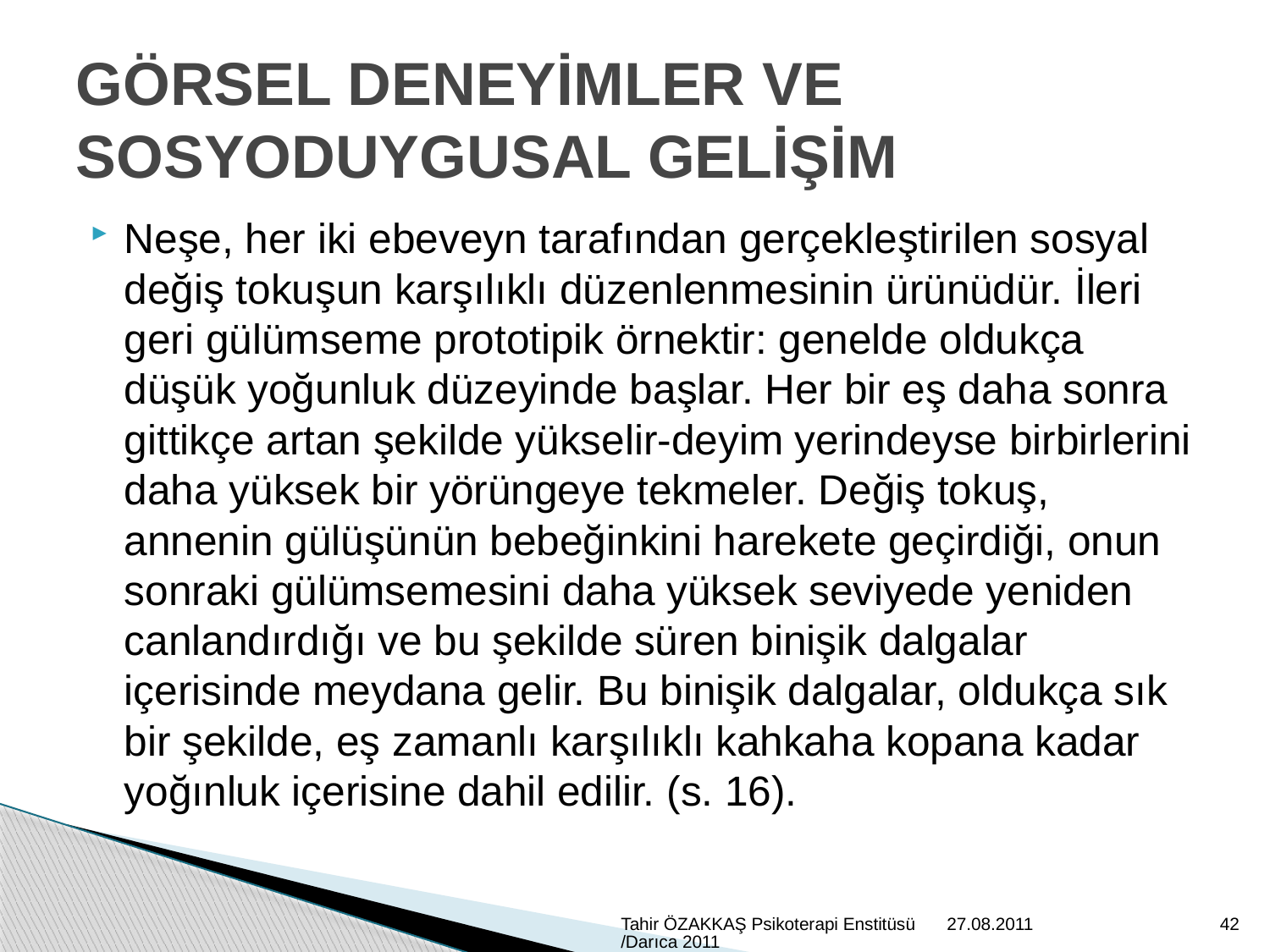

# GÖRSEL DENEYİMLER VE SOSYODUYGUSAL GELİŞİM
Neşe, her iki ebeveyn tarafından gerçekleştirilen sosyal değiş tokuşun karşılıklı düzenlenmesinin ürünüdür. İleri geri gülümseme prototipik örnektir: genelde oldukça düşük yoğunluk düzeyinde başlar. Her bir eş daha sonra gittikçe artan şekilde yükselir-deyim yerindeyse birbirlerini daha yüksek bir yörüngeye tekmeler. Değiş tokuş, annenin gülüşünün bebeğinkini harekete geçirdiği, onun sonraki gülümsemesini daha yüksek seviyede yeniden canlandırdığı ve bu şekilde süren binişik dalgalar içerisinde meydana gelir. Bu binişik dalgalar, oldukça sık bir şekilde, eş zamanlı karşılıklı kahkaha kopana kadar  yoğınluk içerisine dahil edilir. (s. 16).
Tahir ÖZAKKAŞ Psikoterapi Enstitüsü /Darıca 2011
27.08.2011
42